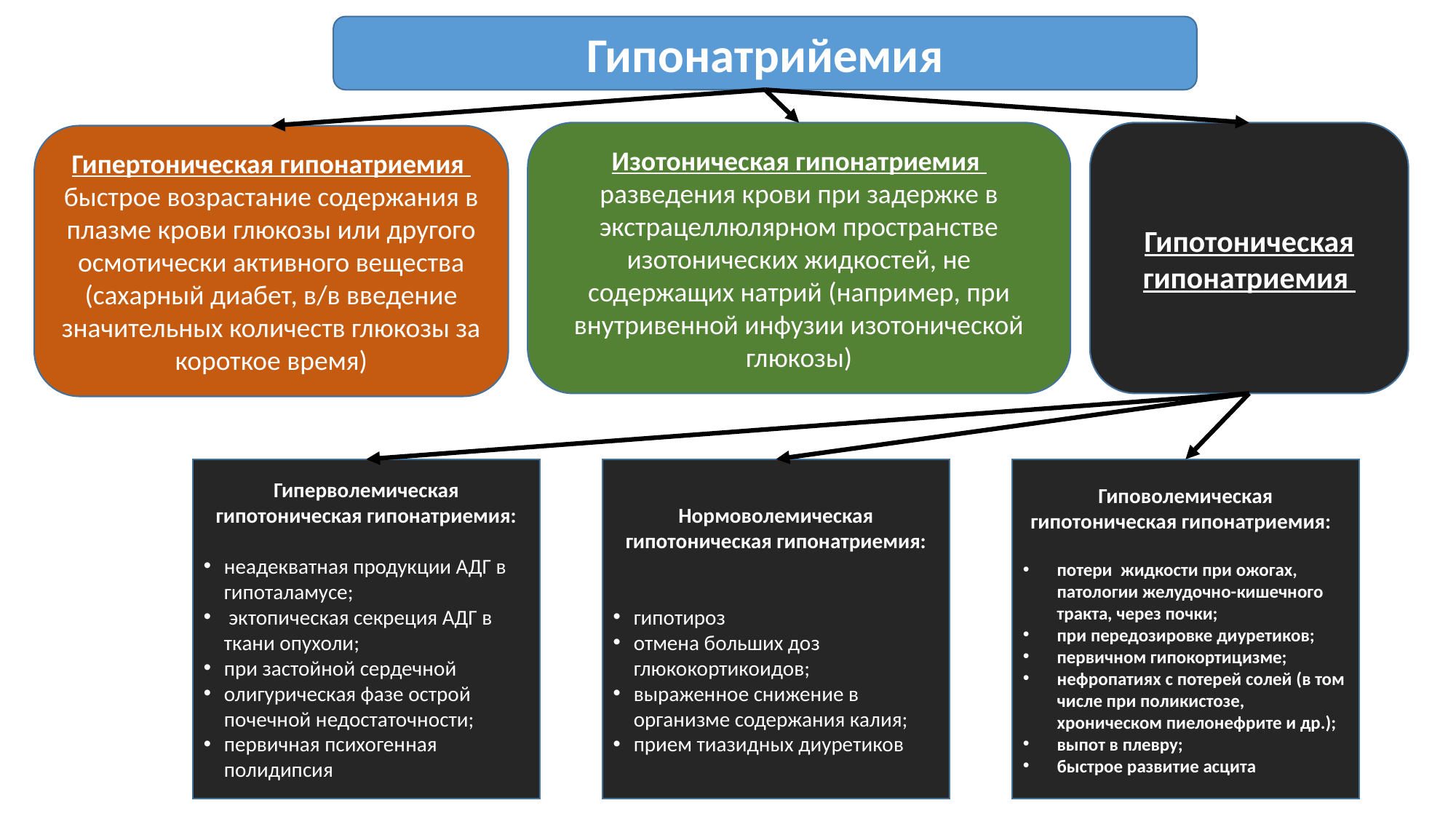

Гипонатрийемия
Изотоническая гипонатриемия
разведения крови при задержке в экстрацеллюлярном пространстве изотонических жидкостей, не содержащих натрий (например, при внутривенной инфузии изотонической глюкозы)
Гипотоническая гипонатриемия
Гипертоническая гипонатриемия
быстрое возрастание содержания в плазме крови глюкозы или другого осмотически активного вещества (сахарный диабет, в/в введение значительных количеств глюкозы за короткое время)
Гиповолемическая гипотоническая гипонатриемия:

потери  жидкости при ожогах, патологии желудочно-кишечного тракта, через почки;
при передозировке диуретиков;
первичном гипокортицизме;
нефропатиях с потерей солей (в том числе при поликистозе, хроническом пиелонефрите и др.);
выпот в плевру;
быстрое развитие асцита
Нормоволемическая гипотоническая гипонатриемия:

гипотироз
отмена больших доз глюкокортикоидов;
выраженное снижение в организме содержания калия;
прием тиазидных диуретиков
Гиперволемическая гипотоническая гипонатриемия:

неадекватная продукции АДГ в гипоталамусе;
 эктопическая секреция АДГ в ткани опухоли;
при застойной сердечной
олигурическая фазе острой почечной недостаточности;
первичная психогенная полидипсия